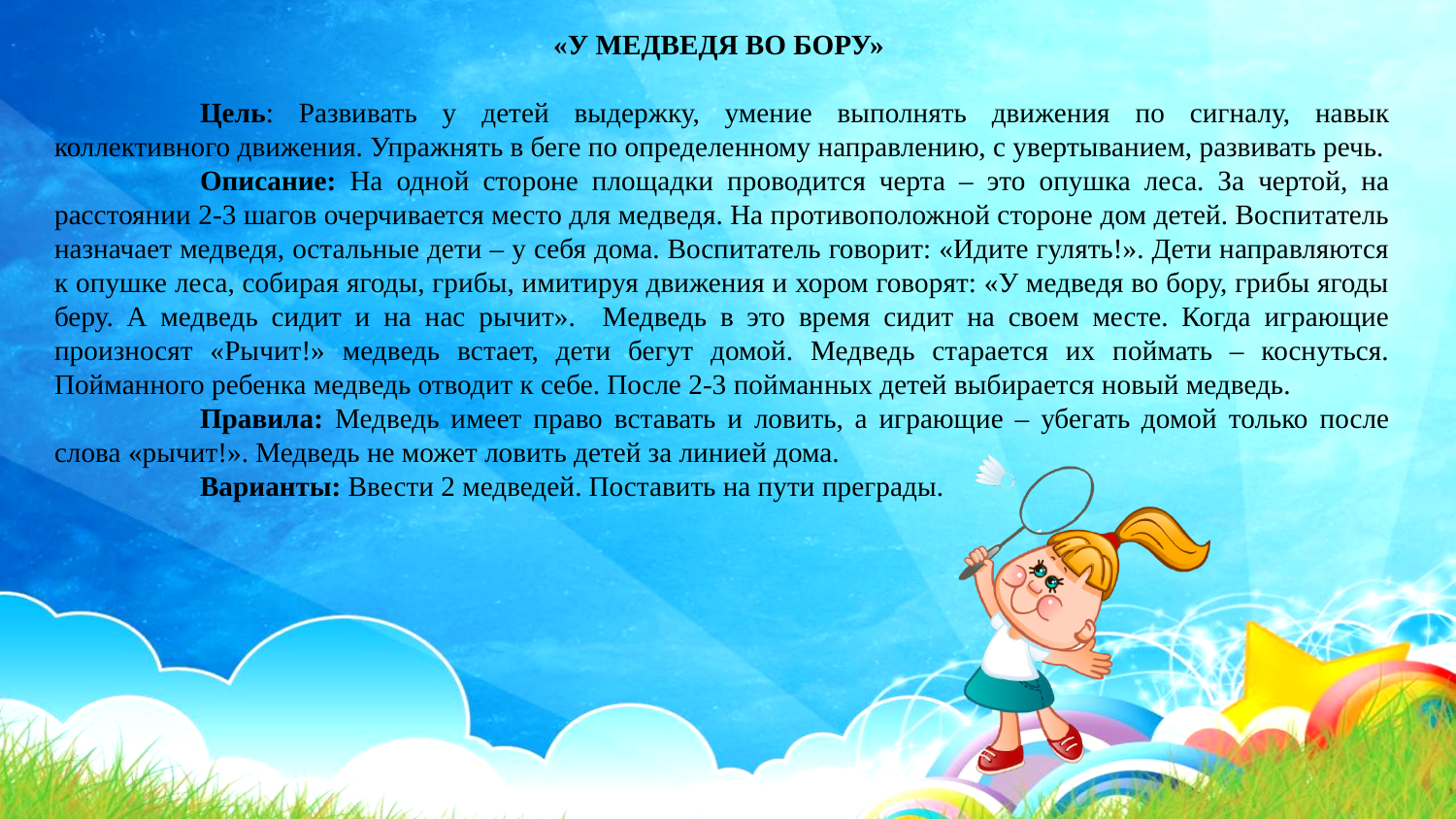

«У МЕДВЕДЯ ВО БОРУ»

	Цель: Развивать у детей выдержку, умение выполнять движения по сигналу, навык коллективного движения. Упражнять в беге по определенному направлению, с увертыванием, развивать речь.
	Описание: На одной стороне площадки проводится черта – это опушка леса. За чертой, на расстоянии 2-3 шагов очерчивается место для медведя. На противоположной стороне дом детей. Воспитатель назначает медведя, остальные дети – у себя дома. Воспитатель говорит: «Идите гулять!». Дети направляются к опушке леса, собирая ягоды, грибы, имитируя движения и хором говорят: «У медведя во бору, грибы ягоды беру. А медведь сидит и на нас рычит».  Медведь в это время сидит на своем месте. Когда играющие произносят «Рычит!» медведь встает, дети бегут домой. Медведь старается их поймать – коснуться. Пойманного ребенка медведь отводит к себе. После 2-3 пойманных детей выбирается новый медведь.
	Правила: Медведь имеет право вставать и ловить, а играющие – убегать домой только после слова «рычит!». Медведь не может ловить детей за линией дома.
	Варианты: Ввести 2 медведей. Поставить на пути преграды.